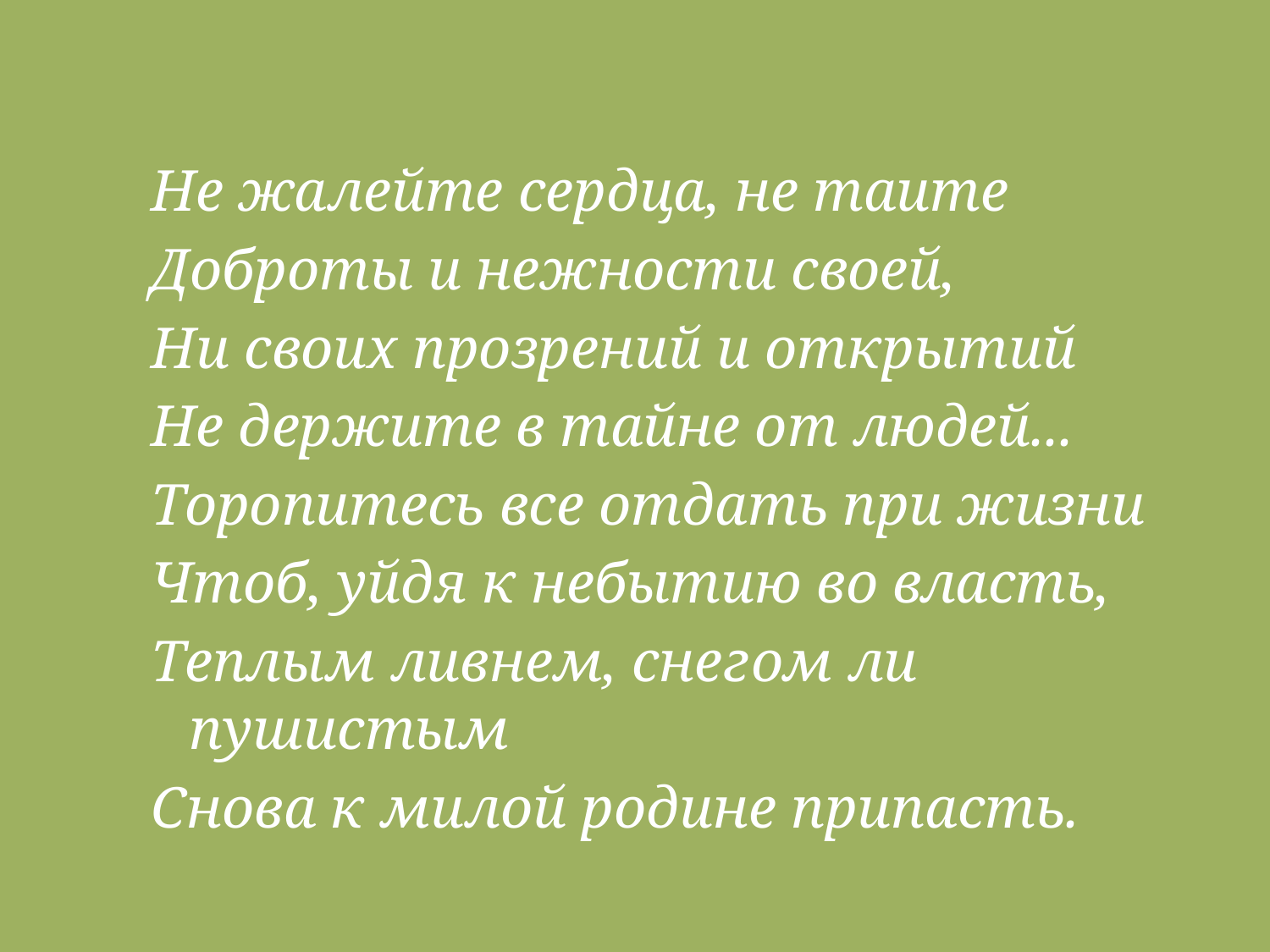

#
Не жалейте сердца, не таите
Доброты и нежности своей,
Ни своих прозрений и открытий
Не держите в тайне от людей...
Торопитесь все отдать при жизни
Чтоб, уйдя к небытию во власть,
Теплым ливнем, снегом ли пушистым
Снова к милой родине припасть.